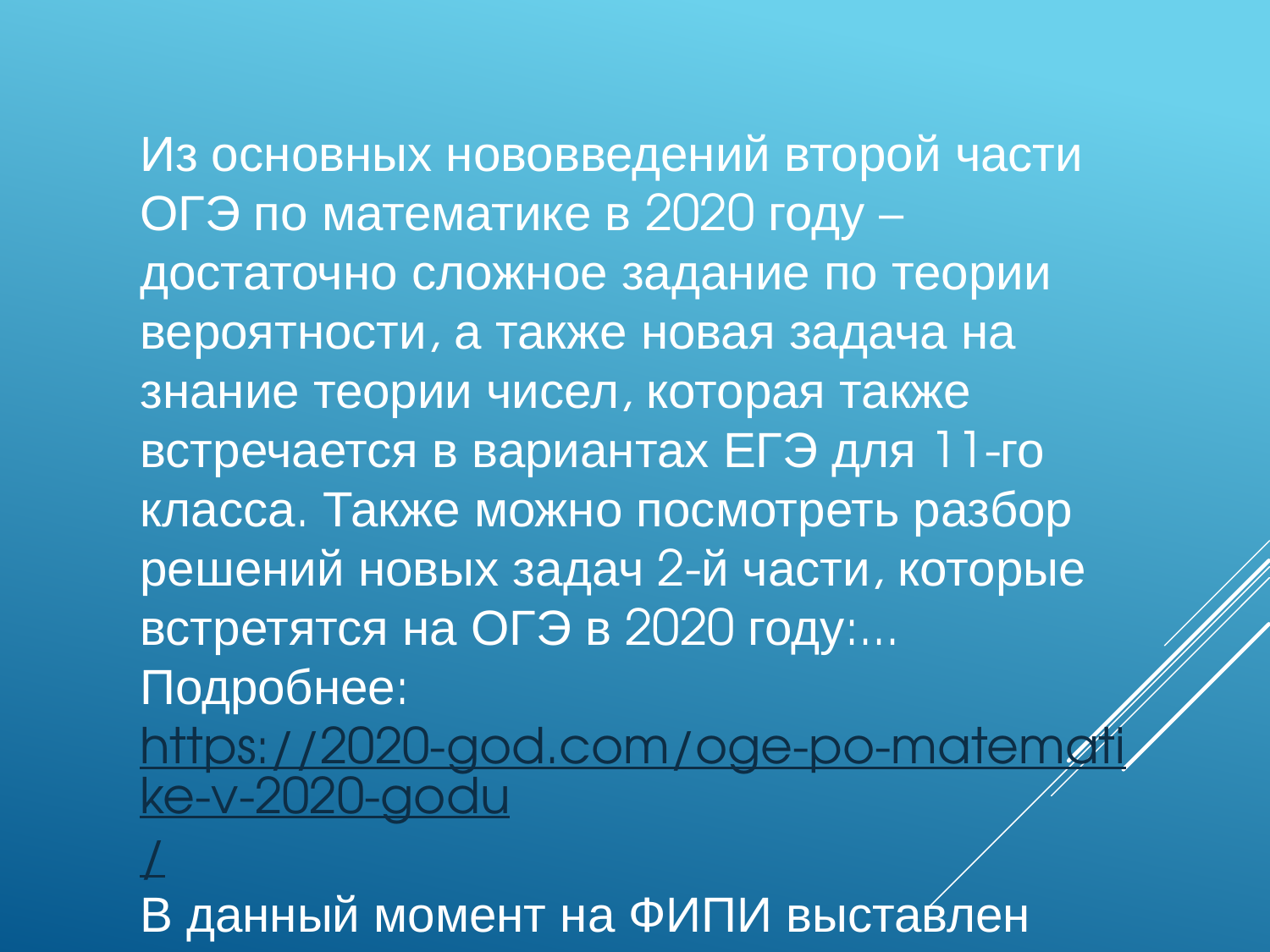

Из основных нововведений второй части ОГЭ по математике в 2020 году – достаточно сложное задание по теории вероятности, а также новая задача на знание теории чисел, которая также встречается в вариантах ЕГЭ для 11-го класса. Также можно посмотреть разбор решений новых задач 2-й части, которые встретятся на ОГЭ в 2020 году:... Подробнее: https://2020-god.com/oge-po-matematike-v-2020-godu/
В данный момент на ФИПИ выставлен демовариант со второй частью полностью совпадающей с прошлым годом.
#